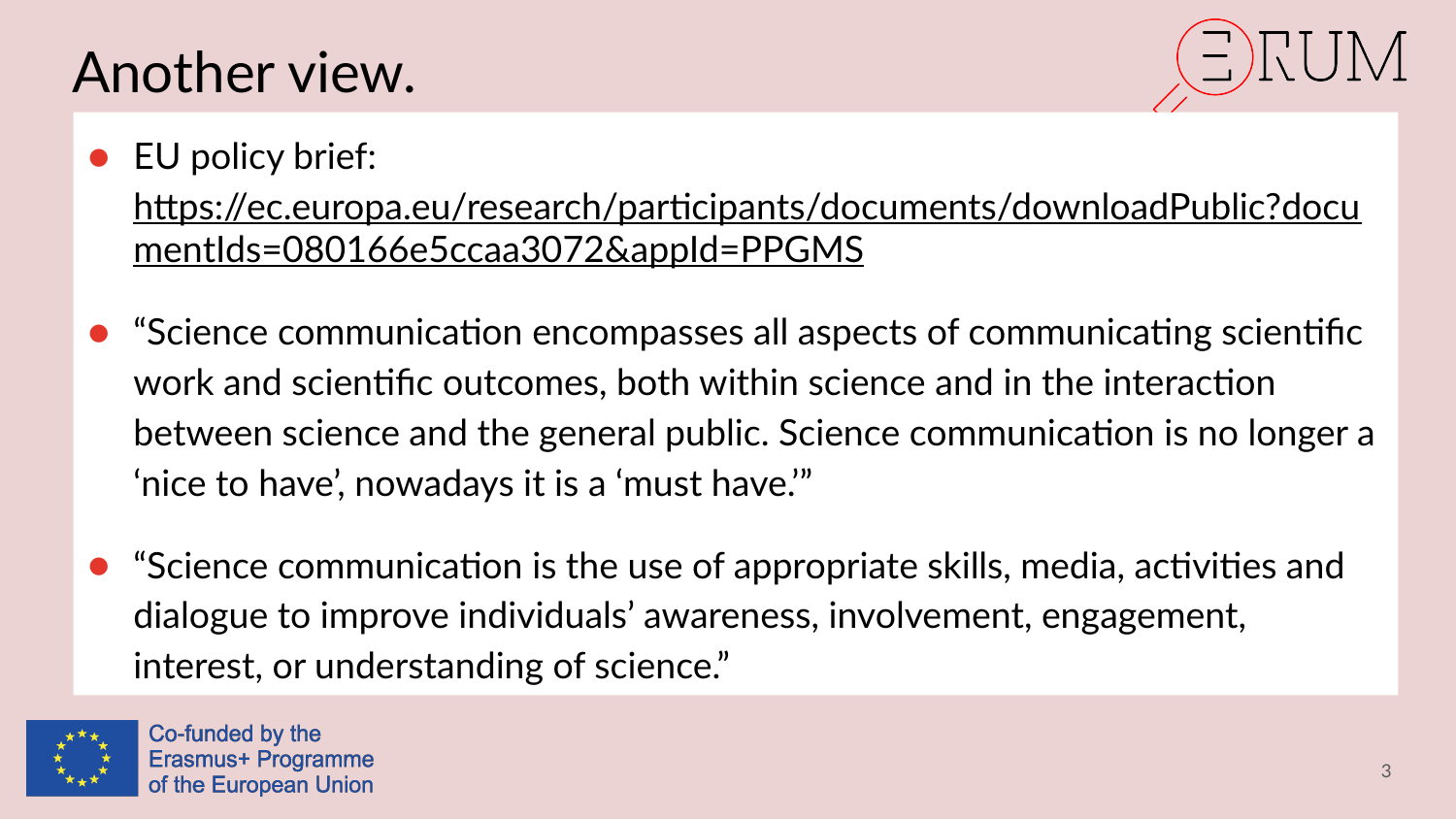

# Another view.
EU policy brief: https://ec.europa.eu/research/participants/documents/downloadPublic?documentIds=080166e5ccaa3072&appId=PPGMS
“Science communication encompasses all aspects of communicating scientific work and scientific outcomes, both within science and in the interaction between science and the general public. Science communication is no longer a ‘nice to have’, nowadays it is a ‘must have.’”
“Science communication is the use of appropriate skills, media, activities and dialogue to improve individuals’ awareness, involvement, engagement, interest, or understanding of science.”
3